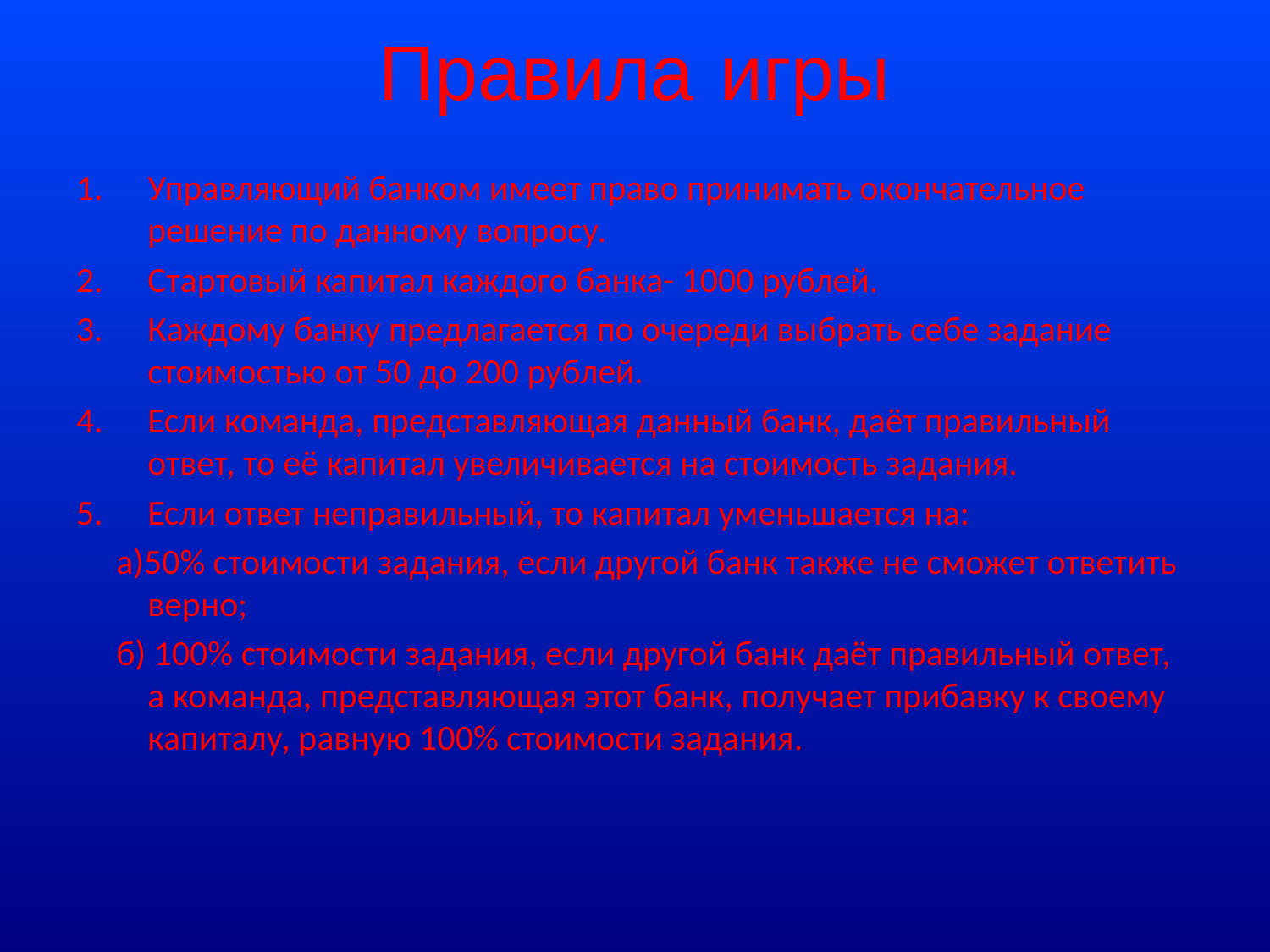

# Правила игры
Управляющий банком имеет право принимать окончательное решение по данному вопросу.
Стартовый капитал каждого банка- 1000 рублей.
Каждому банку предлагается по очереди выбрать себе задание стоимостью от 50 до 200 рублей.
Если команда, представляющая данный банк, даёт правильный ответ, то её капитал увеличивается на стоимость задания.
Если ответ неправильный, то капитал уменьшается на:
     а)50% стоимости задания, если другой банк также не сможет ответить верно;
     б) 100% стоимости задания, если другой банк даёт правильный ответ, а команда, представляющая этот банк, получает прибавку к своему капиталу, равную 100% стоимости задания.